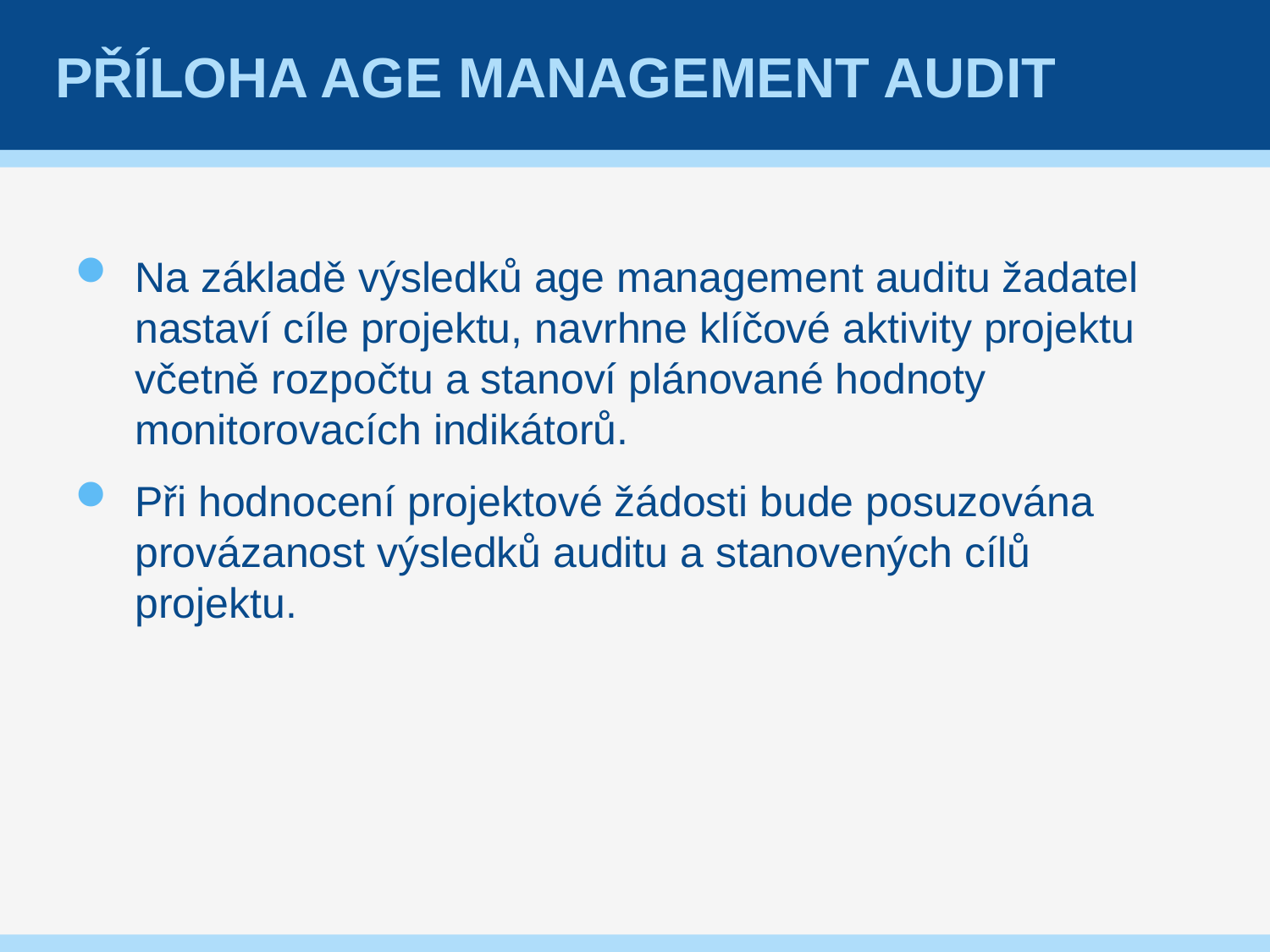

# Příloha AGE MANAGEMENT AUDIT
Na základě výsledků age management auditu žadatel nastaví cíle projektu, navrhne klíčové aktivity projektu včetně rozpočtu a stanoví plánované hodnoty monitorovacích indikátorů.
Při hodnocení projektové žádosti bude posuzována provázanost výsledků auditu a stanovených cílů projektu.